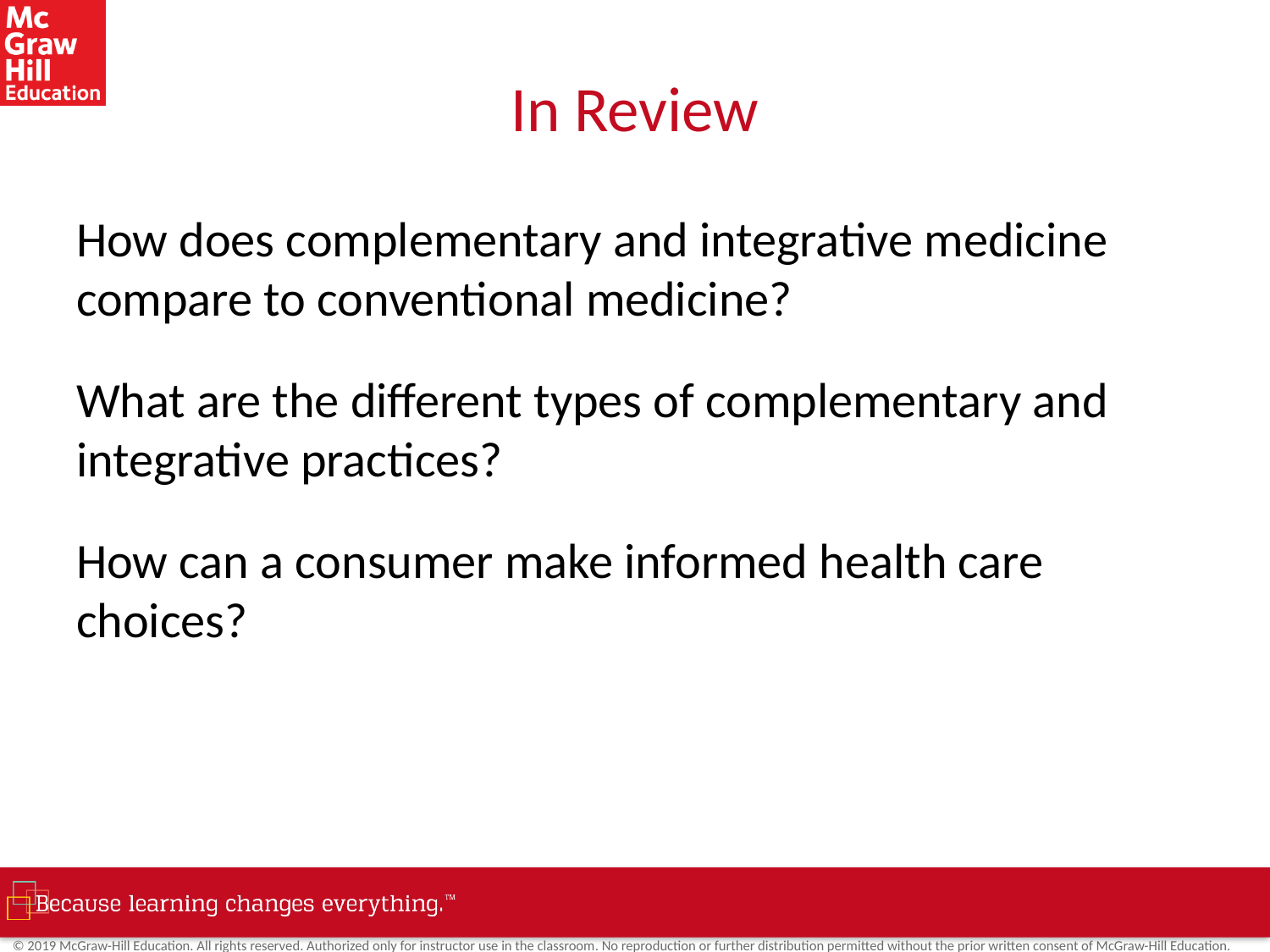

# In Review
How does complementary and integrative medicine compare to conventional medicine?
What are the different types of complementary and integrative practices?
How can a consumer make informed health care choices?